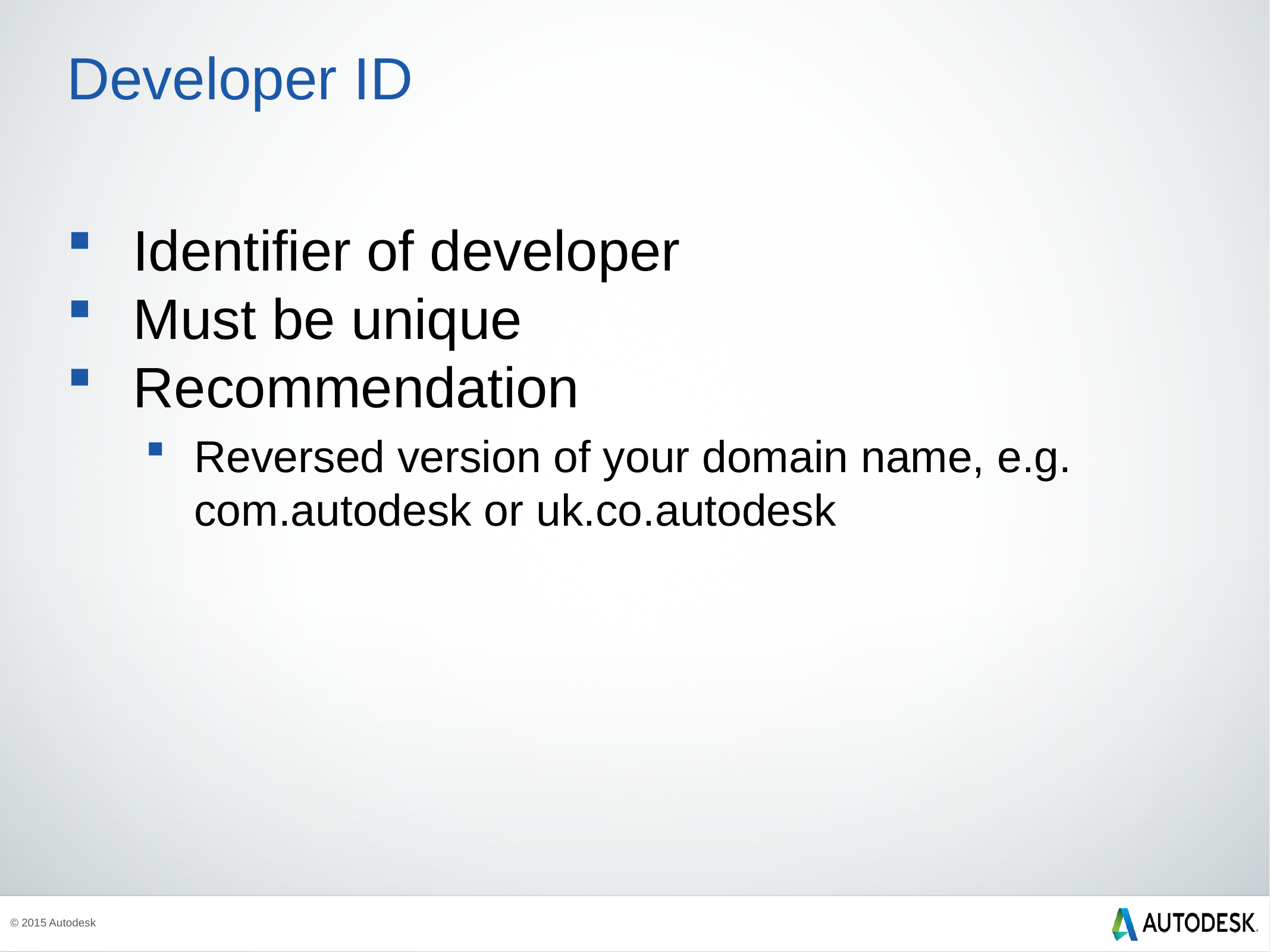

# Developer ID
Identifier of developer
Must be unique
Recommendation
Reversed version of your domain name, e.g.
com.autodesk or uk.co.autodesk